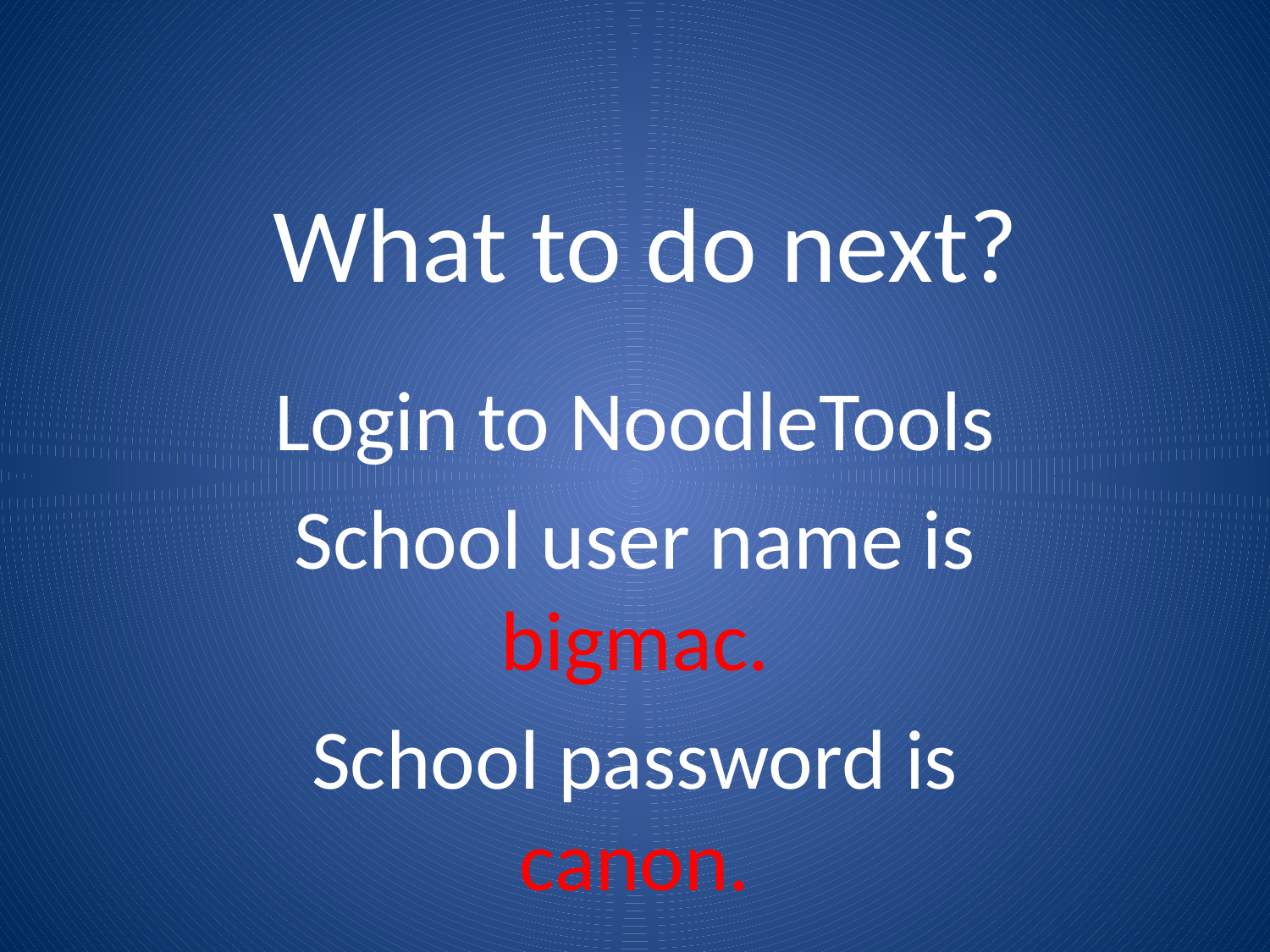

# What to do next?
Login to NoodleTools
School user name is bigmac.
School password is canon.